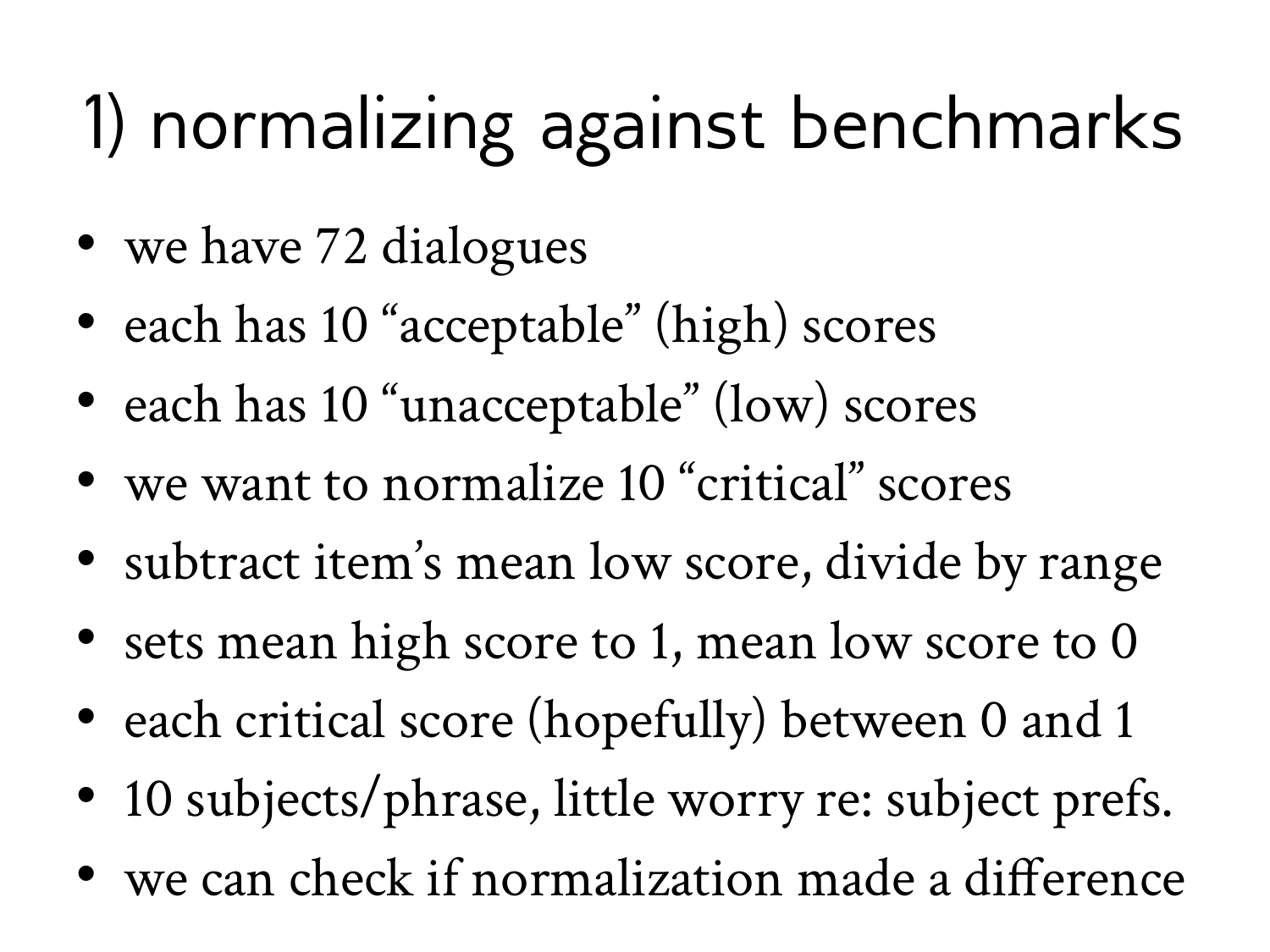

# 1) normalizing against benchmarks
we have 72 dialogues
each has 10 “acceptable” (high) scores
each has 10 “unacceptable” (low) scores
we want to normalize 10 “critical” scores
subtract item’s mean low score, divide by range
sets mean high score to 1, mean low score to 0
each critical score (hopefully) between 0 and 1
10 subjects/phrase, little worry re: subject prefs.
we can check if normalization made a difference